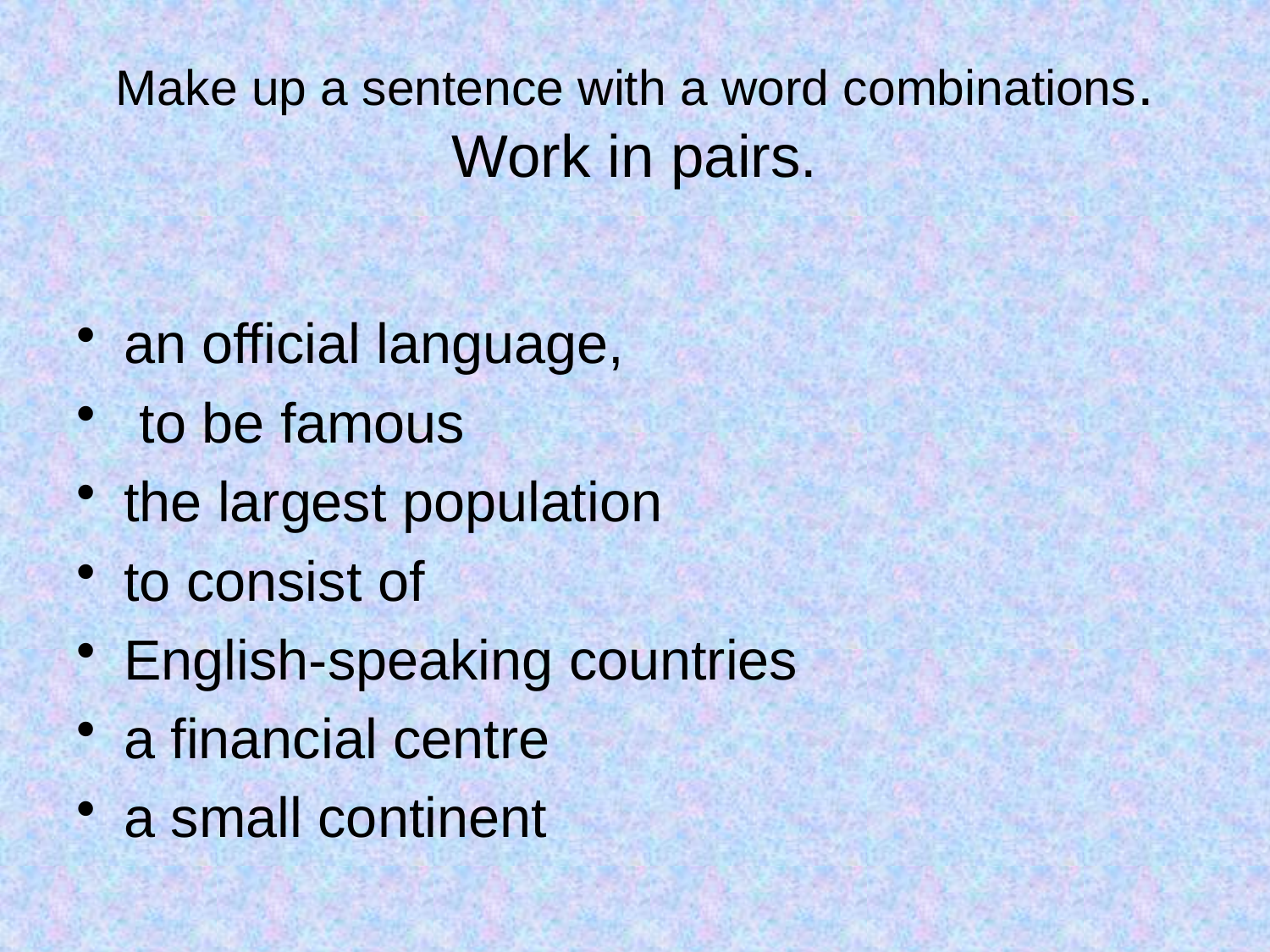

# Make up a sentence with a word combinations. Work in pairs.

an official language,
 to be famous
the largest population
to consist of
English-speaking countries
a financial centre
a small continent